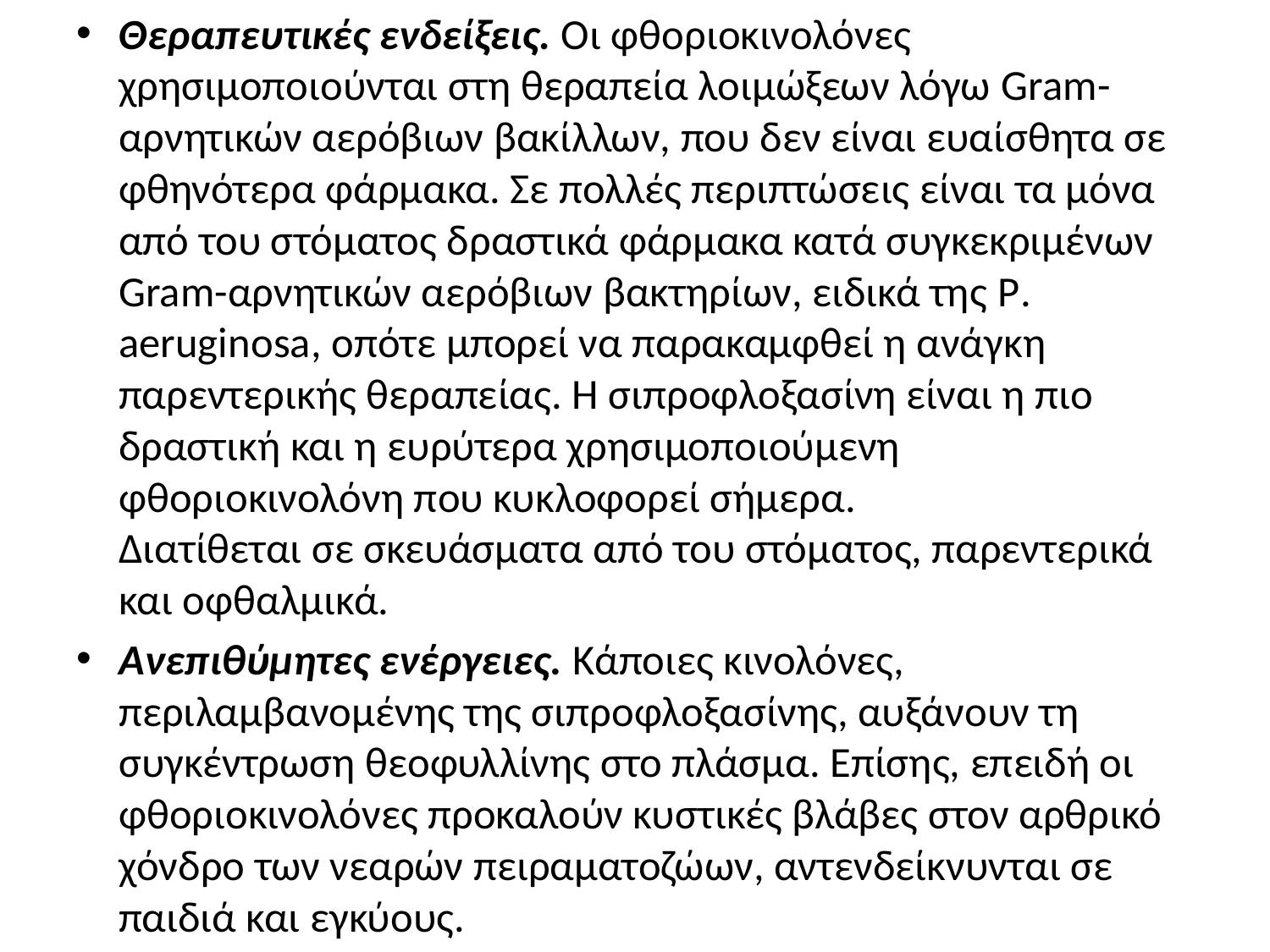

Θεραπευτικές ενδείξεις. Οι φθοριοκινολόνες χρησιμοποιούνται στη θεραπεία λοιμώξεων λόγω Gram-αρνητικών αερόβιων βακίλλων, που δεν είναι ευαίσθητα σε φθηνότερα φάρμακα. Σε πολλές περιπτώσεις είναι τα μόνα από του στόματος δραστικά φάρμακα κατά συγκεκριμένων Gram-αρνητικών αερόβιων βακτηρίων, ειδικά της P. aeruginosa, οπότε μπορεί να παρακαμφθεί η ανάγκη παρεντερικής θεραπείας. Η σιπροφλοξασίνη είναι η πιο δραστική και η ευρύτερα χρησιμοποιούμενη φθοριοκινολόνη που κυκλοφορεί σήμερα.                             Διατίθεται σε σκευάσματα από του στόματος, παρεντερικά και οφθαλμικά.
Ανεπιθύμητες ενέργειες. Κάποιες κινολόνες, περιλαμβανομένης της σιπροφλοξασίνης, αυξάνουν τη συγκέντρωση θεοφυλλίνης στο πλάσμα. Επίσης, επειδή οι φθοριοκινολόνες προκαλούν κυστικές βλάβες στον αρθρικό χόνδρο των νεαρών πειραματοζώων, αντενδείκνυνται σε παιδιά και εγκύους.